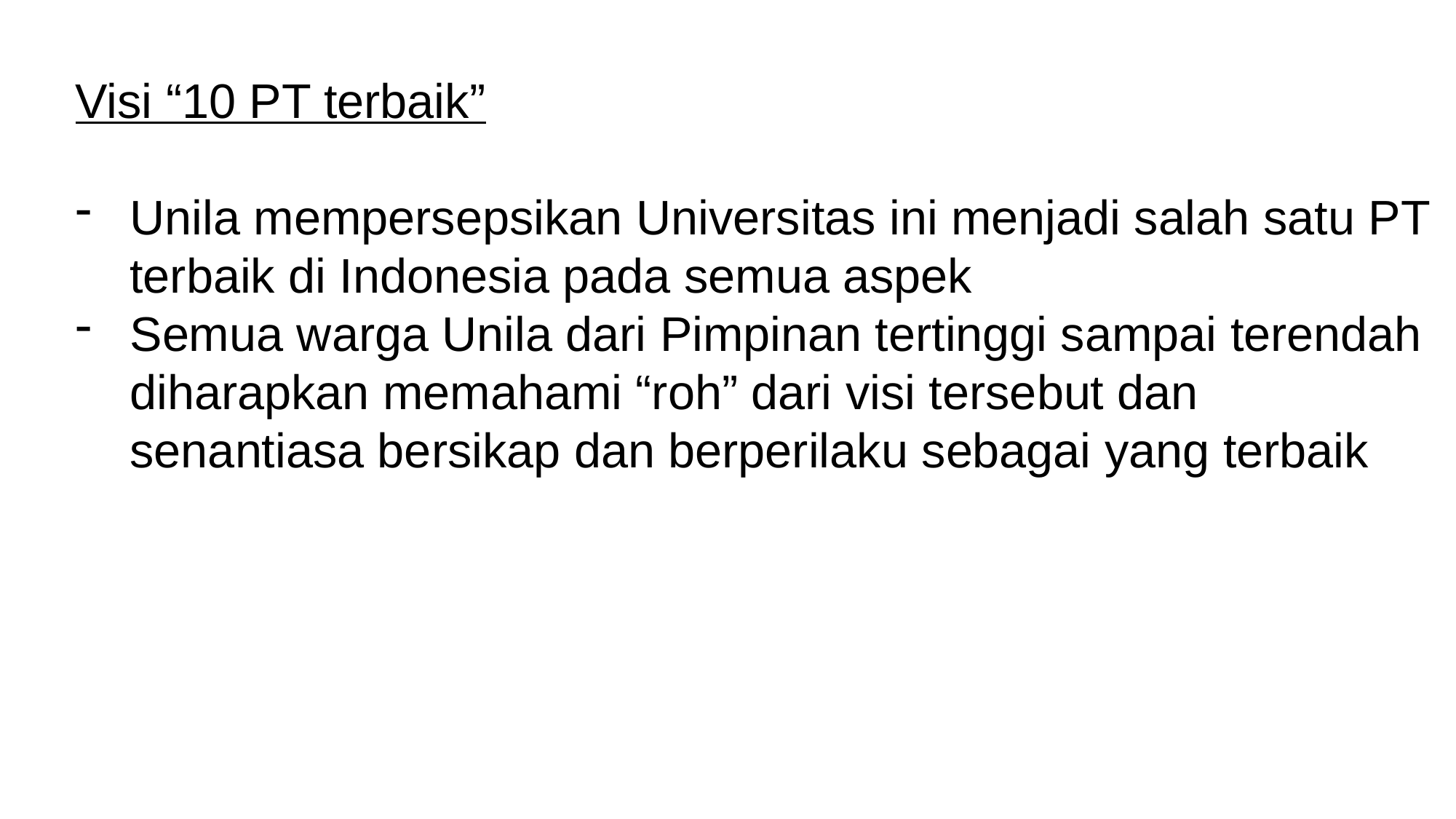

Visi “10 PT terbaik”

Unila mempersepsikan Universitas ini menjadi salah satu PT terbaik di Indonesia pada semua aspek
Semua warga Unila dari Pimpinan tertinggi sampai terendah diharapkan memahami “roh” dari visi tersebut dan senantiasa bersikap dan berperilaku sebagai yang terbaik